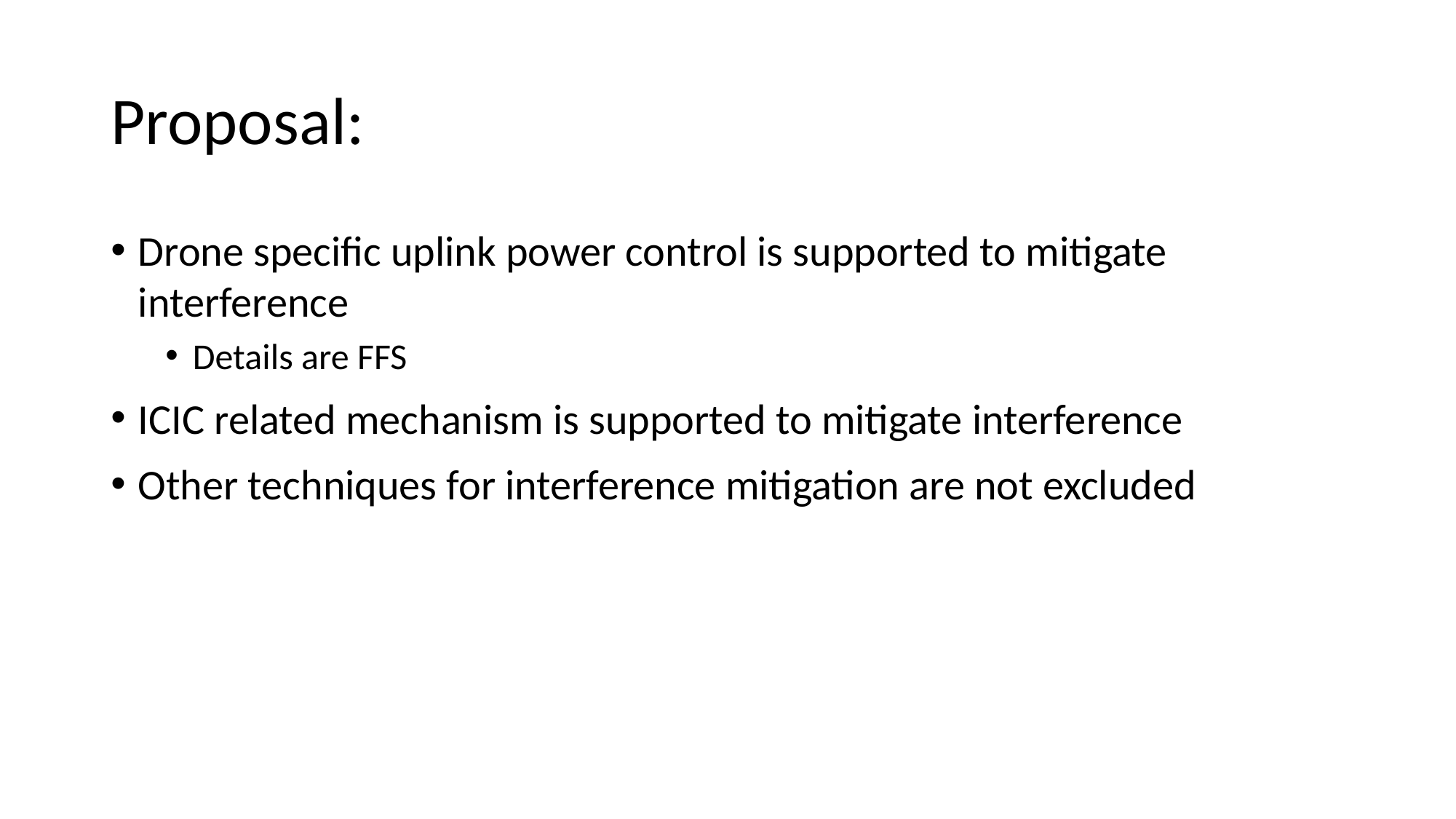

# Proposal:
Drone specific uplink power control is supported to mitigate interference
Details are FFS
ICIC related mechanism is supported to mitigate interference
Other techniques for interference mitigation are not excluded